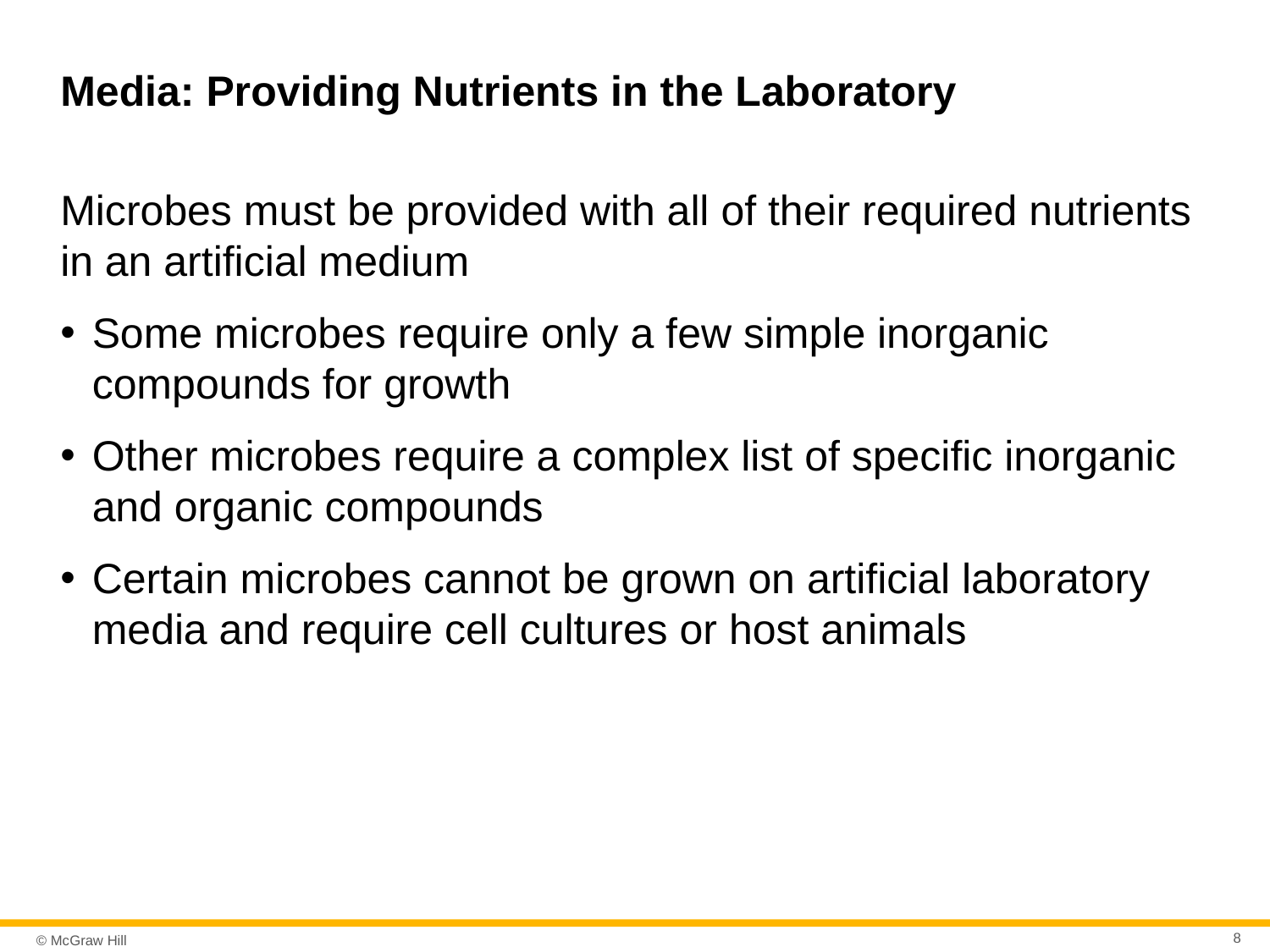

# Media: Providing Nutrients in the Laboratory
Microbes must be provided with all of their required nutrients in an artificial medium
Some microbes require only a few simple inorganic compounds for growth
Other microbes require a complex list of specific inorganic and organic compounds
Certain microbes cannot be grown on artificial laboratory media and require cell cultures or host animals